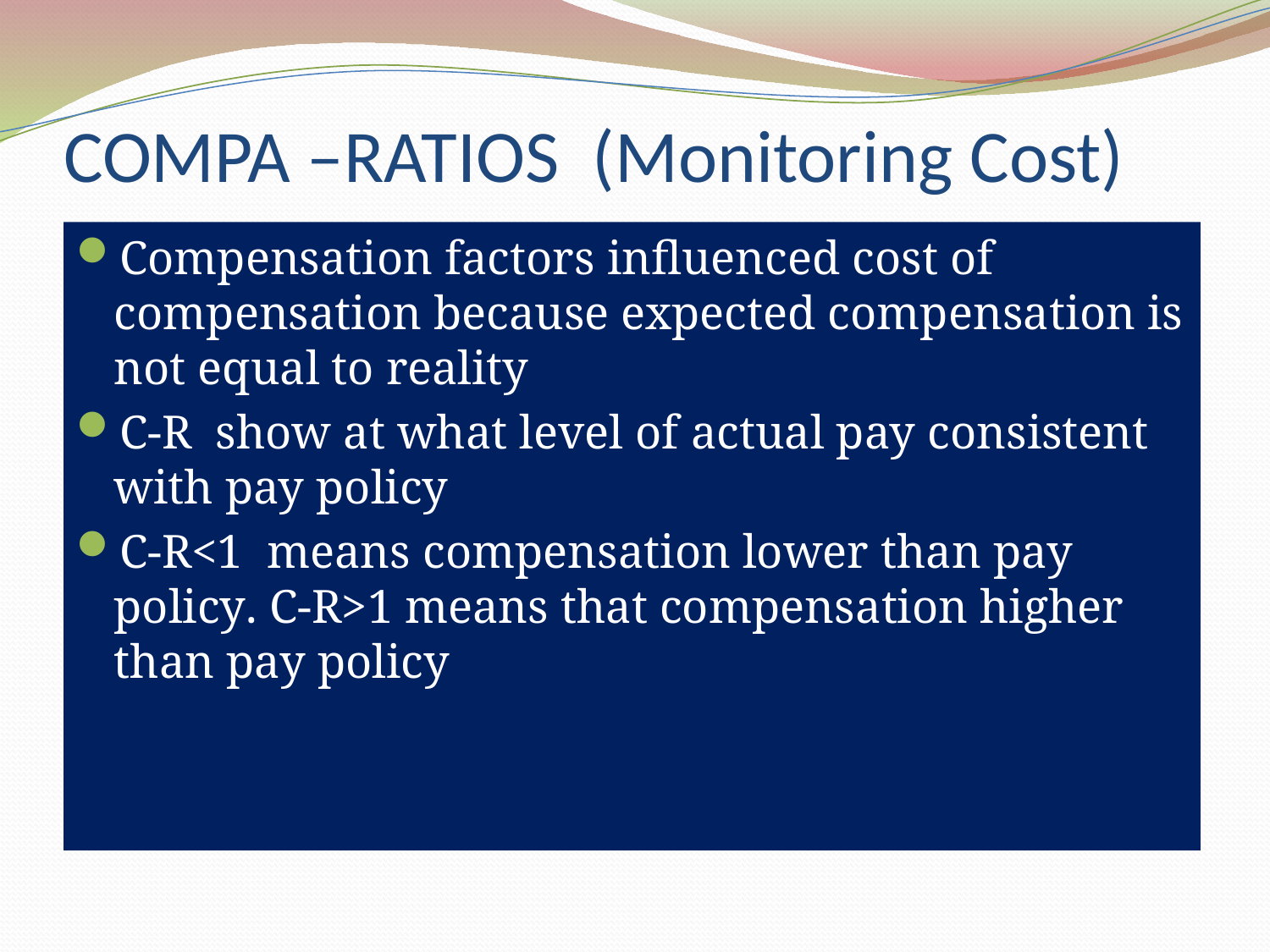

# COMPA –RATIOS  (Monitoring Cost)
Compensation factors influenced cost of compensation because expected compensation is not equal to reality
C-R  show at what level of actual pay consistent with pay policy
C-R<1  means compensation lower than pay policy. C-R>1 means that compensation higher than pay policy